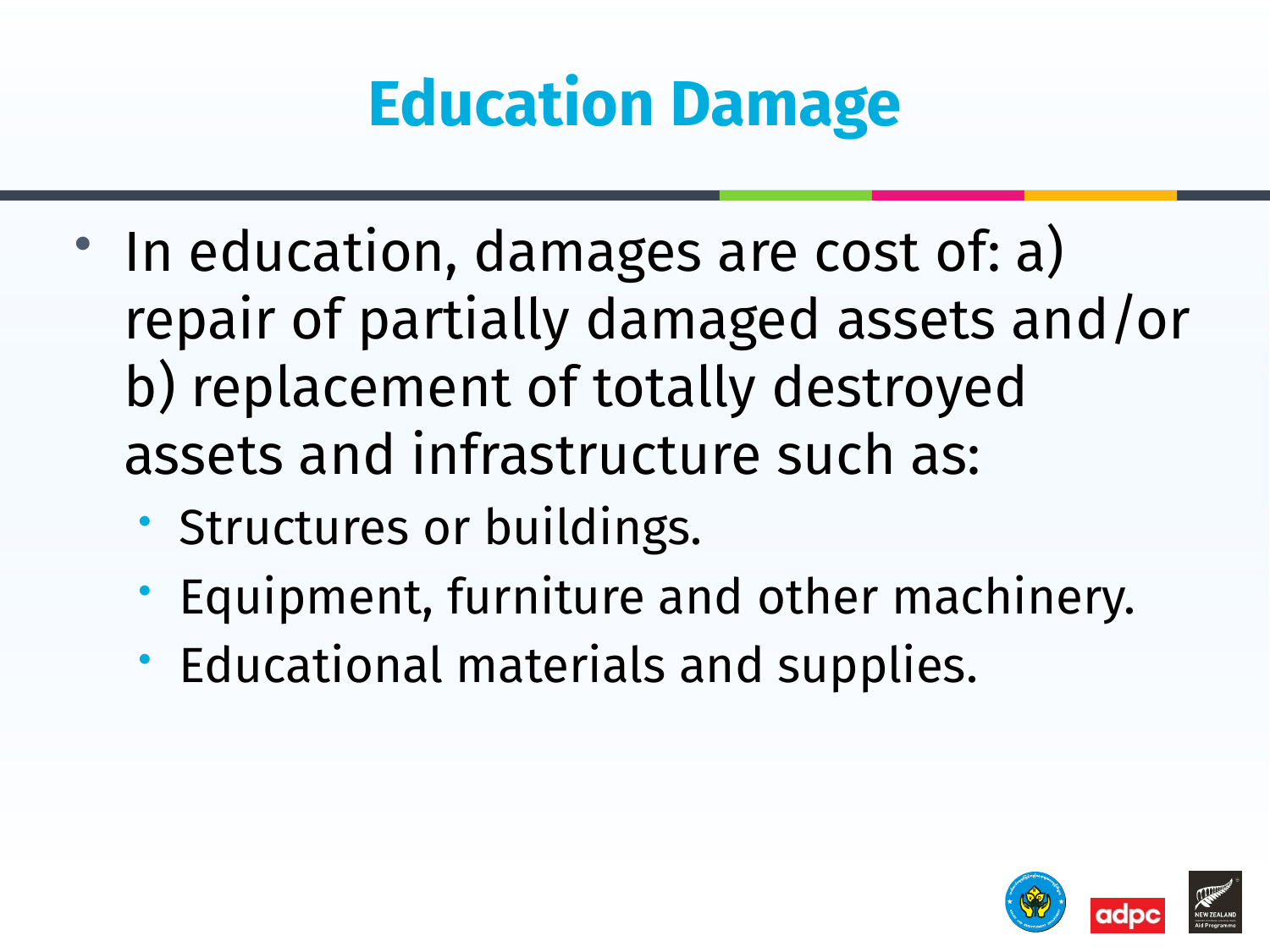

# Education Damage
In education, damages are cost of: a) repair of partially damaged assets and/or b) replacement of totally destroyed assets and infrastructure such as:
Structures or buildings.
Equipment, furniture and other machinery.
Educational materials and supplies.